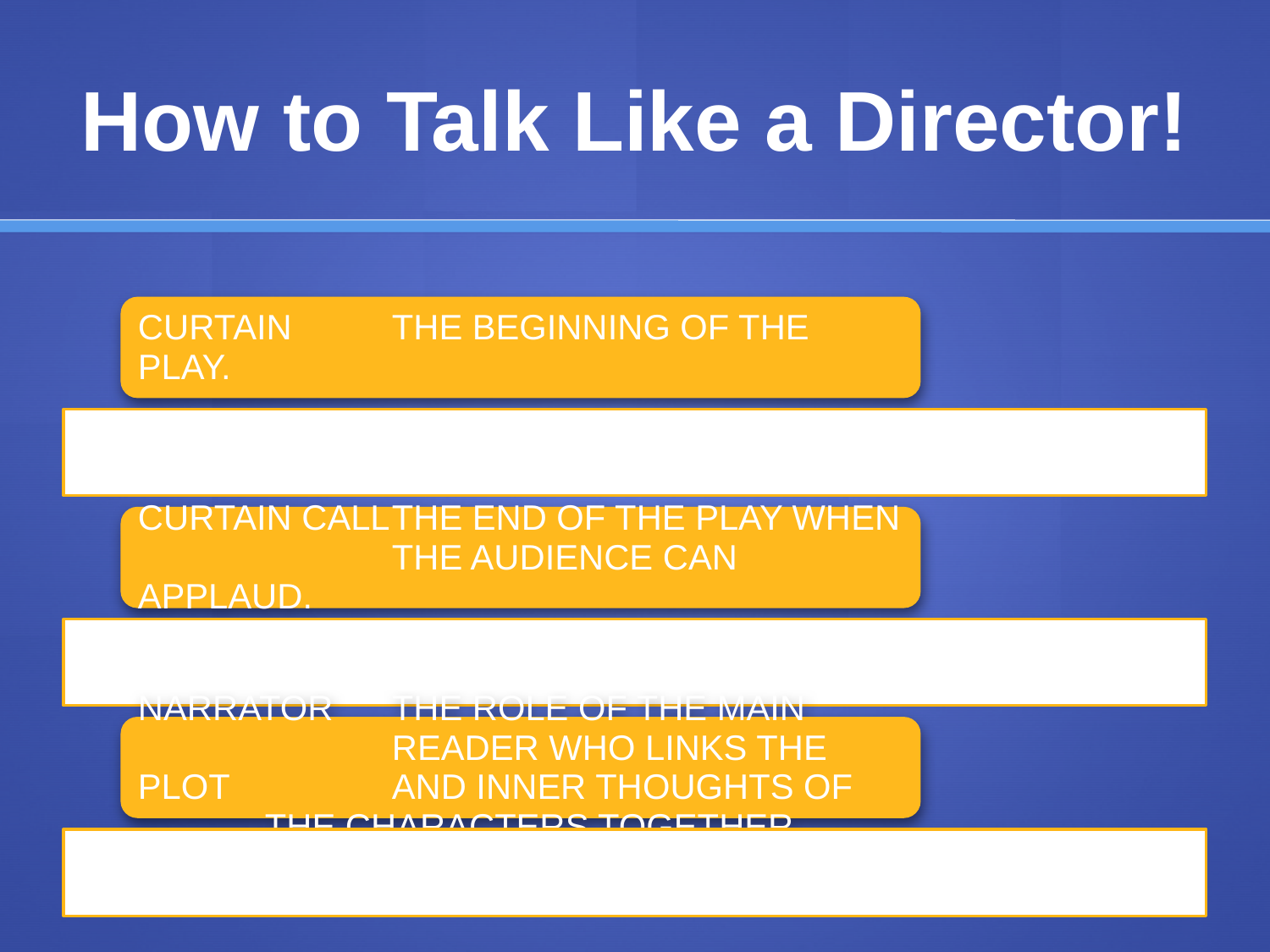

# How to Talk Like a Director!
CURTAIN CALL	THE END OF THE PLAY WHEN 		THE AUDIENCE CAN APPLAUD.
NARRATOR	THE ROLE OF THE MAIN 			READER WHO LINKS THE PLOT 		AND INNER THOUGHTS OF 		THE CHARACTERS TOGETHER.